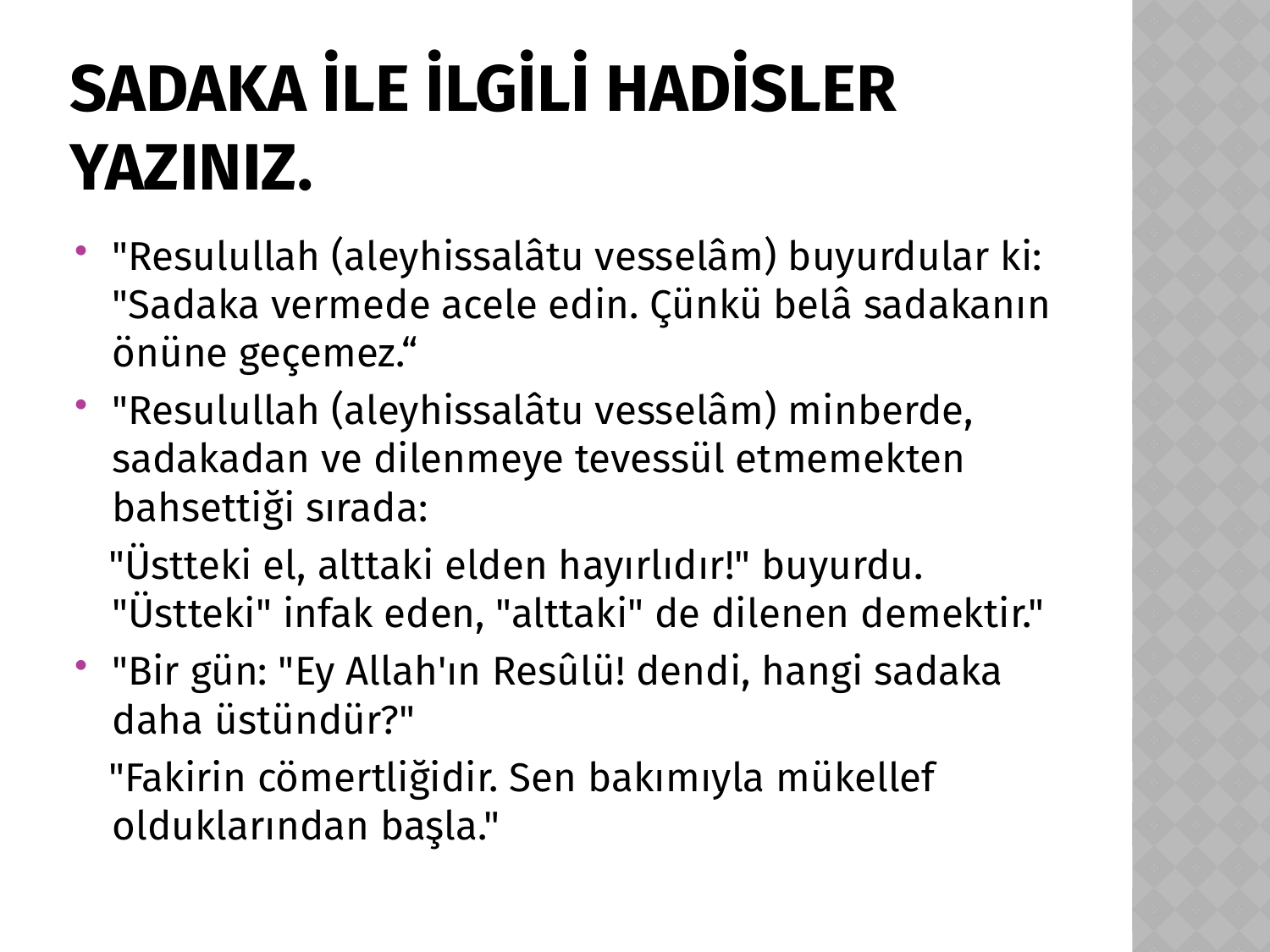

# Sadaka ile ilgili hadisler yazınız.
"Resulullah (aleyhissalâtu vesselâm) buyurdular ki: "Sadaka vermede acele edin. Çünkü belâ sadakanın önüne geçemez.“
"Resulullah (aleyhissalâtu vesselâm) minberde, sadakadan ve dilenmeye tevessül etmemekten bahsettiği sırada:
   "Üstteki el, alttaki elden hayırlıdır!" buyurdu.  "Üstteki" infak eden, "alttaki" de dilenen demektir."
"Bir gün: "Ey Allah'ın Resûlü! dendi, hangi sadaka daha üstündür?"
   "Fakirin cömertliğidir. Sen bakımıyla mükellef olduklarından başla."